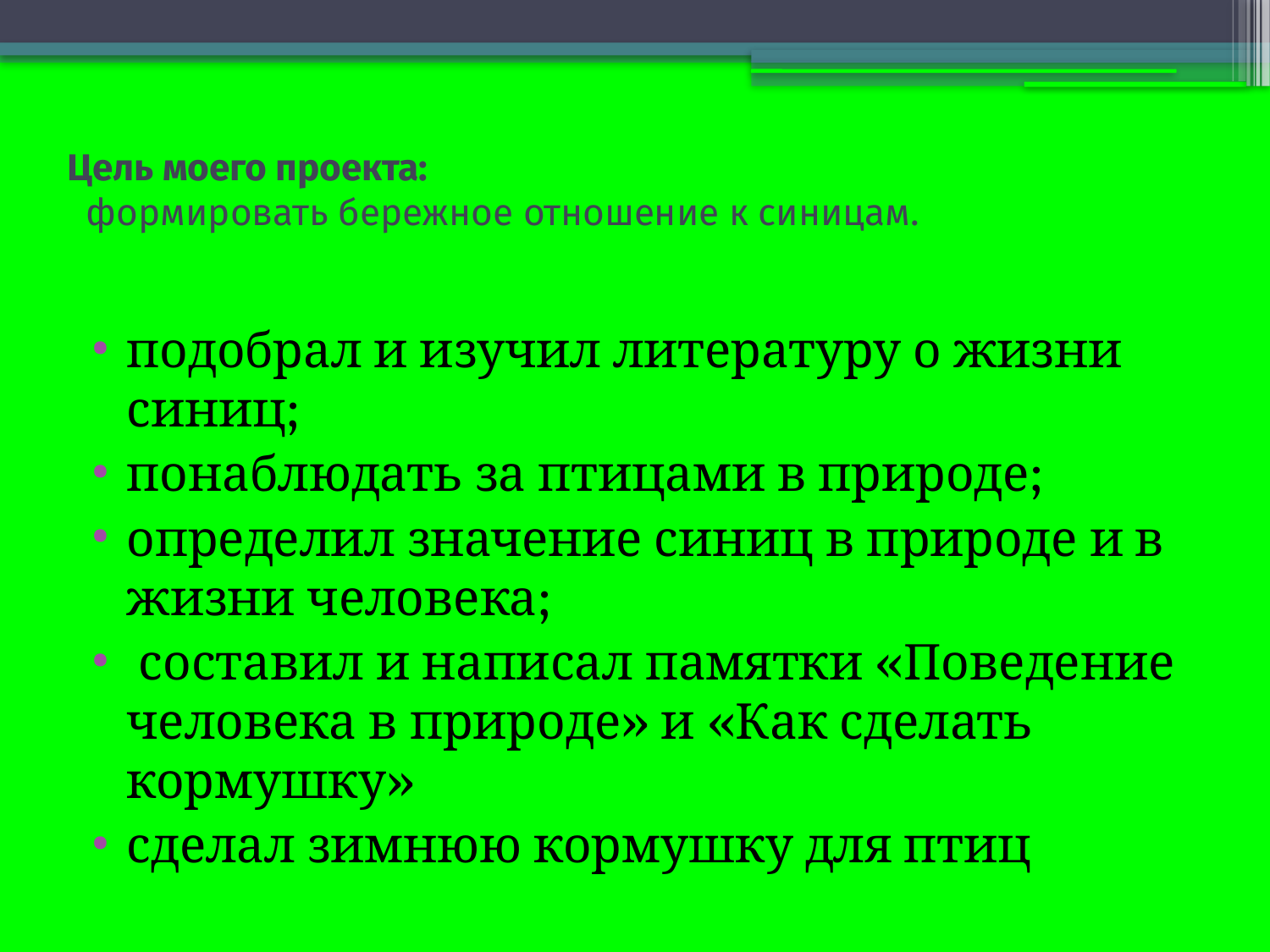

# Цель моего проекта: формировать бережное отношение к синицам.
подобрал и изучил литературу о жизни синиц;
понаблюдать за птицами в природе;
определил значение синиц в природе и в жизни человека;
 составил и написал памятки «Поведение человека в природе» и «Как сделать кормушку»
сделал зимнюю кормушку для птиц